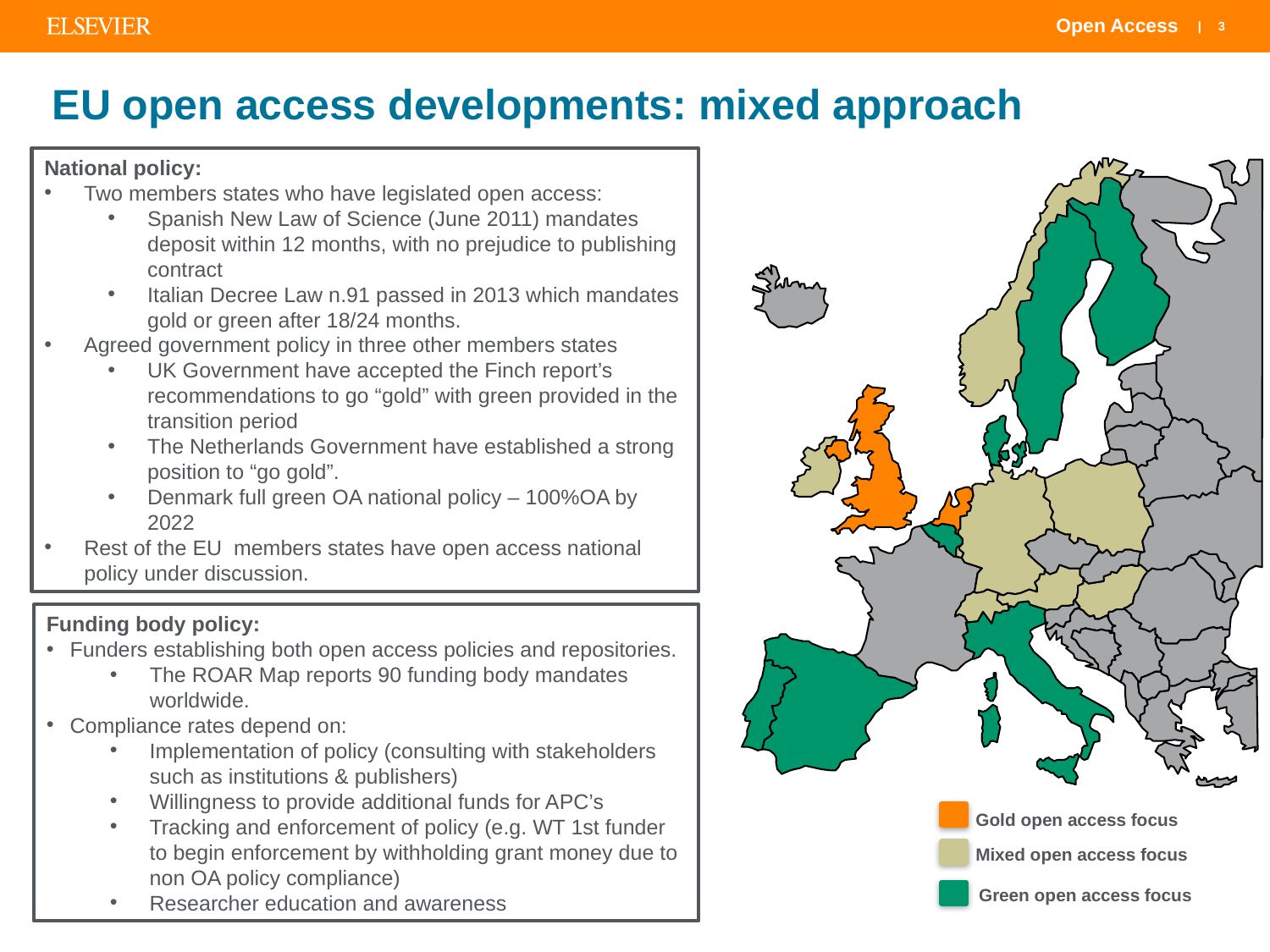

# EU open access developments: mixed approach
National policy:
Two members states who have legislated open access:
Spanish New Law of Science (June 2011) mandates deposit within 12 months, with no prejudice to publishing contract
Italian Decree Law n.91 passed in 2013 which mandates gold or green after 18/24 months.
Agreed government policy in three other members states
UK Government have accepted the Finch report’s recommendations to go “gold” with green provided in the transition period
The Netherlands Government have established a strong position to “go gold”.
Denmark full green OA national policy – 100%OA by 2022
Rest of the EU  members states have open access national policy under discussion.

Funding body policy:
Funders establishing both open access policies and repositories.
The ROAR Map reports 90 funding body mandates worldwide.
Compliance rates depend on:
Implementation of policy (consulting with stakeholders such as institutions & publishers)
Willingness to provide additional funds for APC’s
Tracking and enforcement of policy (e.g. WT 1st funder to begin enforcement by withholding grant money due to non OA policy compliance)
Researcher education and awareness
Gold open access focus

Mixed open access focus

Green open access focus